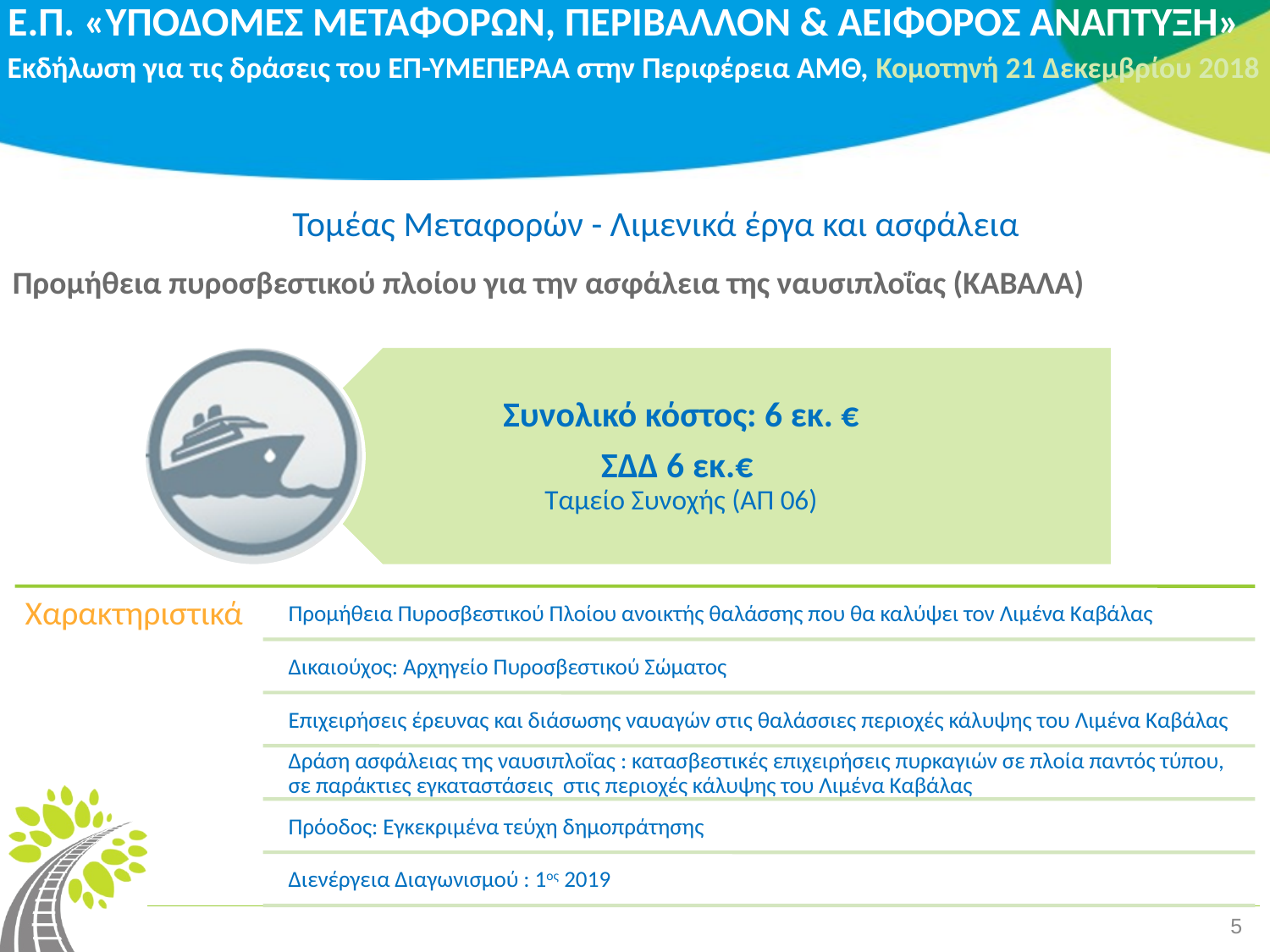

Τομέας Μεταφορών - Λιμενικά έργα και ασφάλεια
Προμήθεια πυροσβεστικού πλοίου για την ασφάλεια της ναυσιπλοΐας (ΚΑΒΑΛΑ)
Συνολικό κόστος: 6 εκ. €
ΣΔΔ 6 εκ.€
Ταμείο Συνοχής (ΑΠ 06)
Χαρακτηριστικά
Προμήθεια Πυροσβεστικού Πλοίου ανοικτής θαλάσσης που θα καλύψει τον Λιμένα Καβάλας
Δικαιούχος: Αρχηγείο Πυροσβεστικού Σώματος
Επιχειρήσεις έρευνας και διάσωσης ναυαγών στις θαλάσσιες περιοχές κάλυψης του Λιμένα Καβάλας
Δράση ασφάλειας της ναυσιπλοΐας : κατασβεστικές επιχειρήσεις πυρκαγιών σε πλοία παντός τύπου, σε παράκτιες εγκαταστάσεις  στις περιοχές κάλυψης του Λιμένα Καβάλας
Πρόοδος: Εγκεκριμένα τεύχη δημοπράτησης
Διενέργεια Διαγωνισμού : 1ος 2019
5